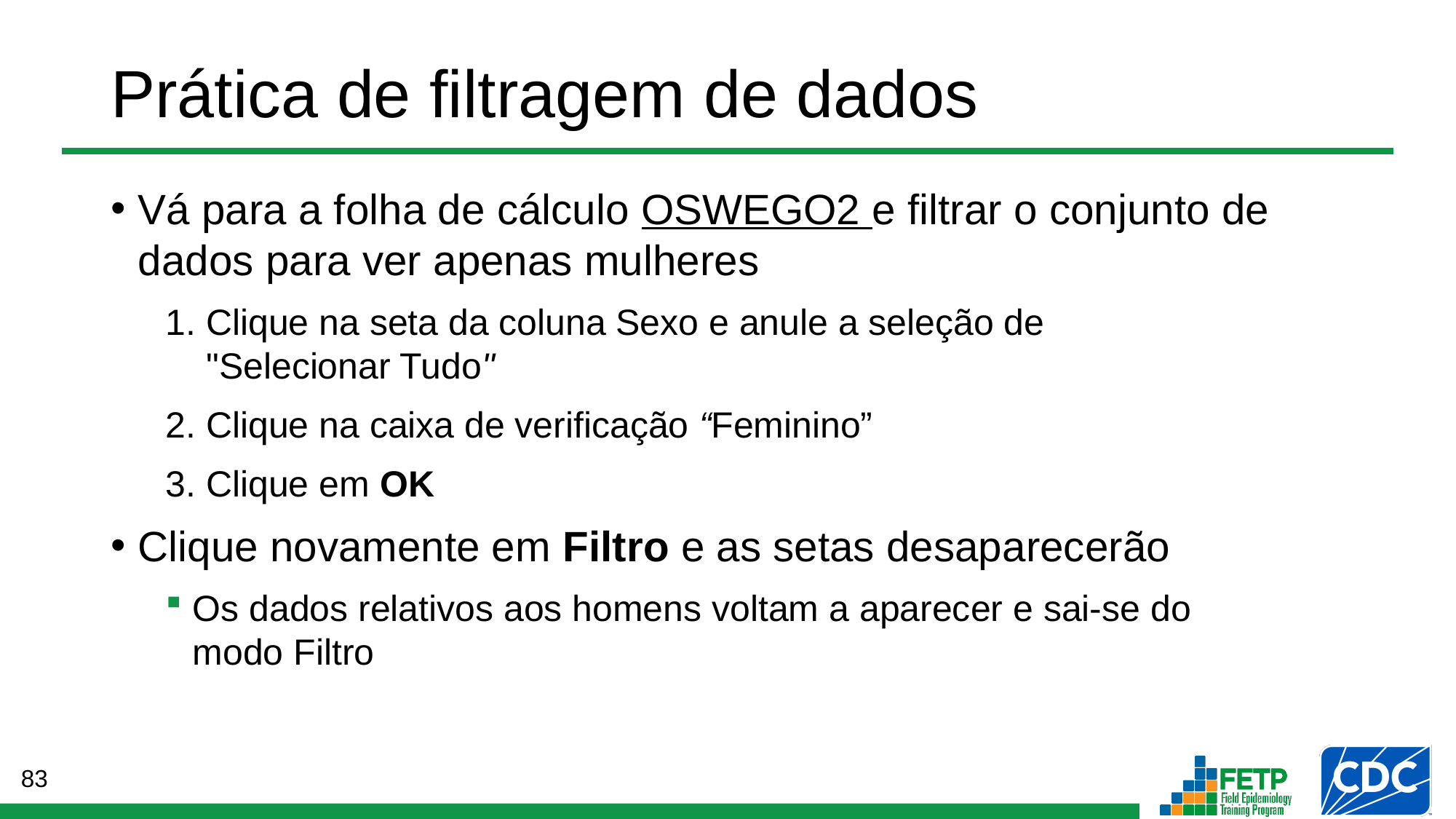

# Prática de filtragem de dados
Vá para a folha de cálculo OSWEGO2 e filtrar o conjunto de dados para ver apenas mulheres
Clique na seta da coluna Sexo e anule a seleção de
"Selecionar Tudo"
Clique na caixa de verificação “Feminino”
Clique em OK
Clique novamente em Filtro e as setas desaparecerão
Os dados relativos aos homens voltam a aparecer e sai-se do
modo Filtro